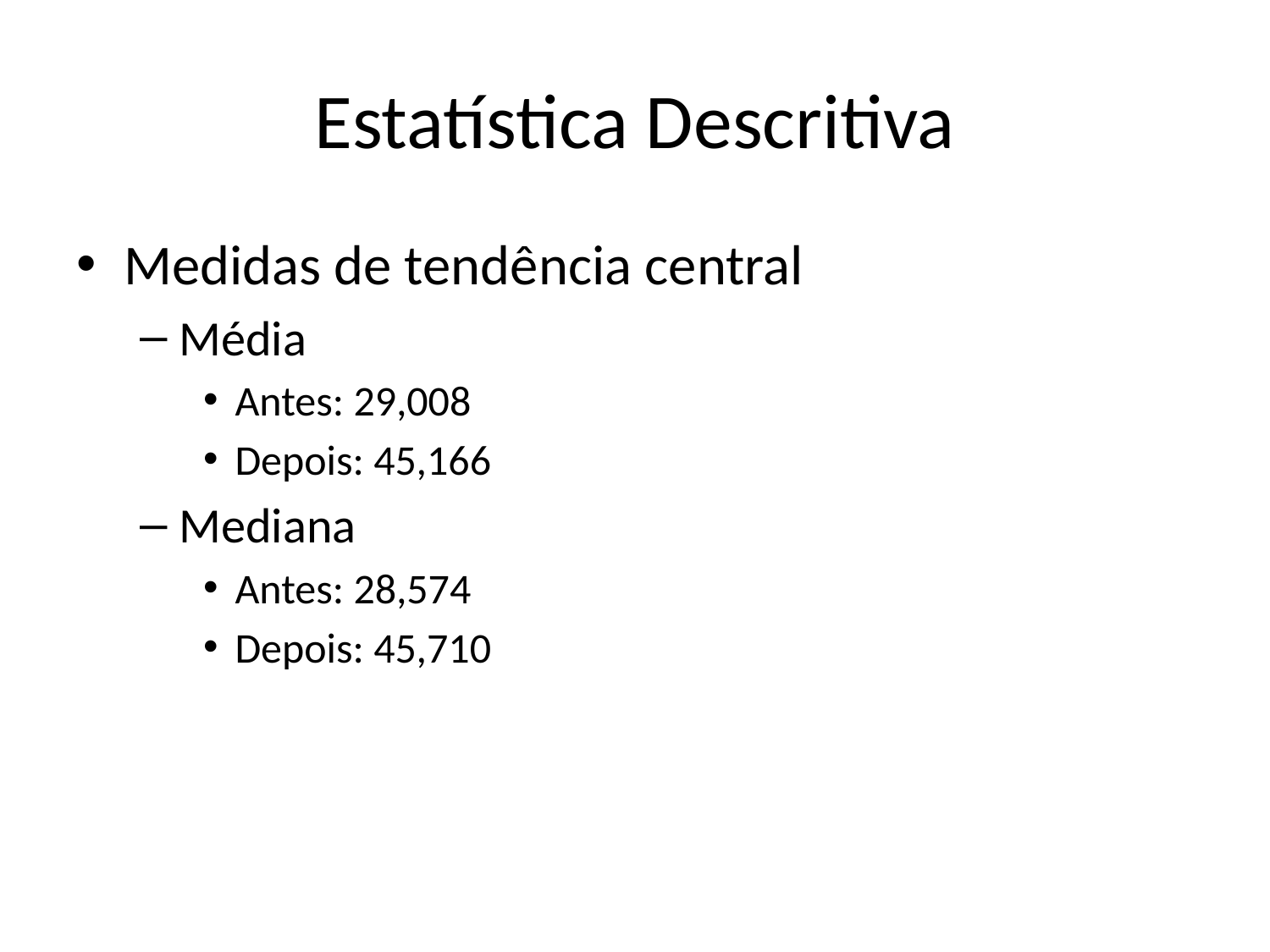

# Estatística Descritiva
Medidas de tendência central
Média
Antes: 29,008
Depois: 45,166
Mediana
Antes: 28,574
Depois: 45,710